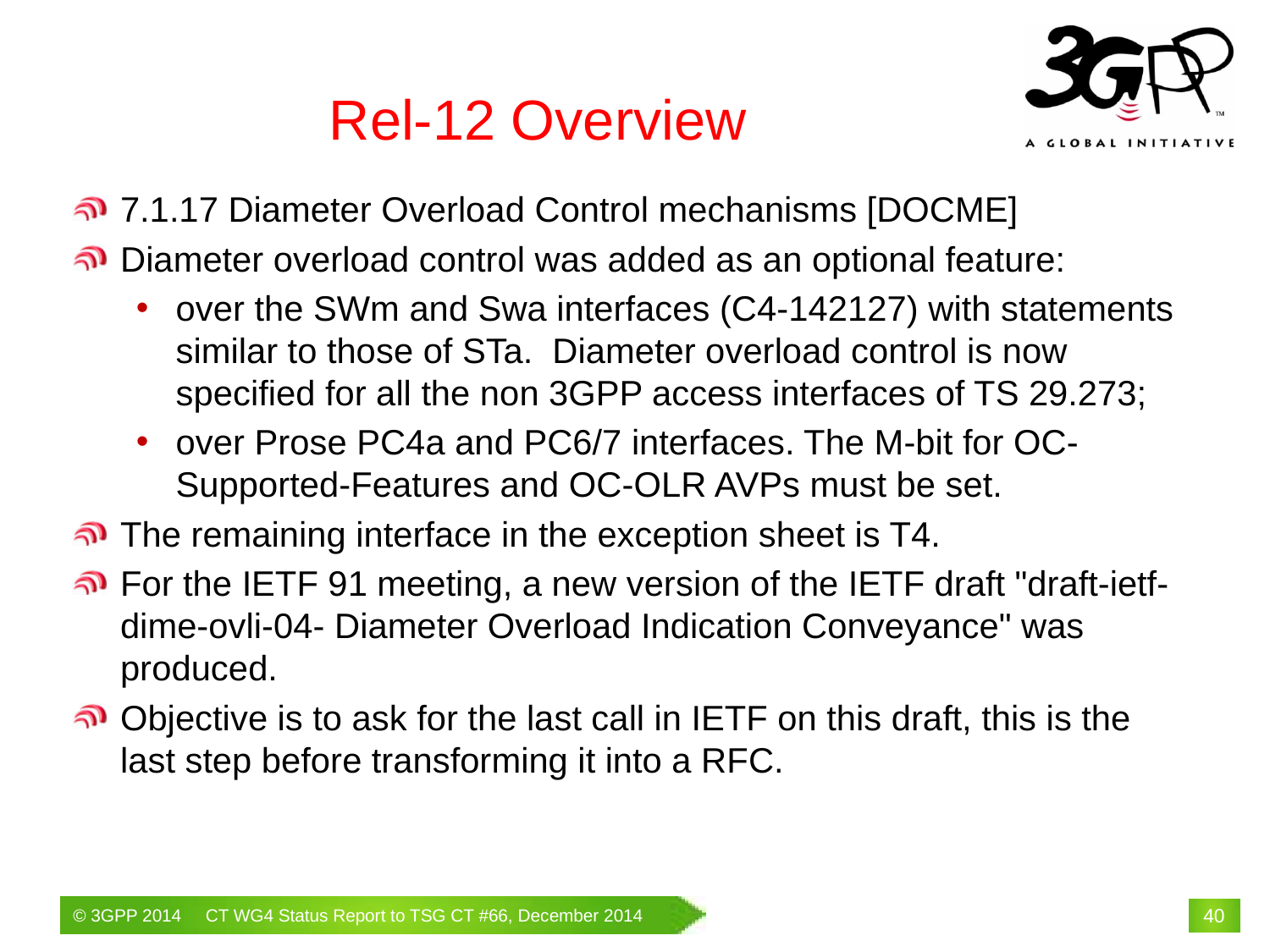

# Rel-12 Overview
7.1.17 Diameter Overload Control mechanisms [DOCME]
Diameter overload control was added as an optional feature:
over the SWm and Swa interfaces (C4-142127) with statements similar to those of STa.  Diameter overload control is now specified for all the non 3GPP access interfaces of TS 29.273;
over Prose PC4a and PC6/7 interfaces. The M-bit for OC-Supported-Features and OC-OLR AVPs must be set.
The remaining interface in the exception sheet is T4.
For the IETF 91 meeting, a new version of the IETF draft "draft-ietf-dime-ovli-04- Diameter Overload Indication Conveyance" was produced.
Objective is to ask for the last call in IETF on this draft, this is the last step before transforming it into a RFC.